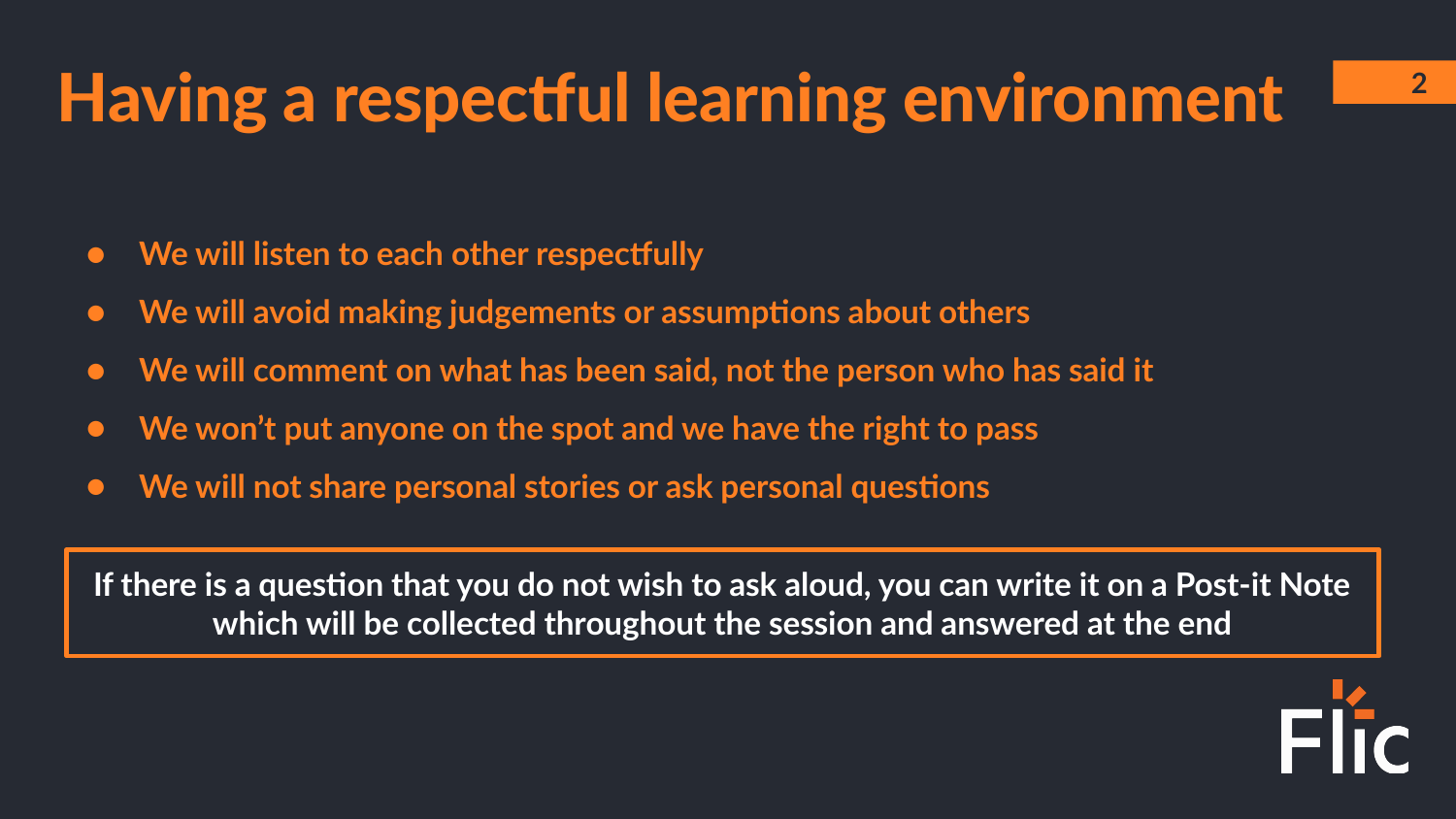

Having a respectful learning environment
2
We will listen to each other respectfully
We will avoid making judgements or assumptions about others
We will comment on what has been said, not the person who has said it
We won’t put anyone on the spot and we have the right to pass
We will not share personal stories or ask personal questions
If there is a question that you do not wish to ask aloud, you can write it on a Post-it Note which will be collected throughout the session and answered at the end